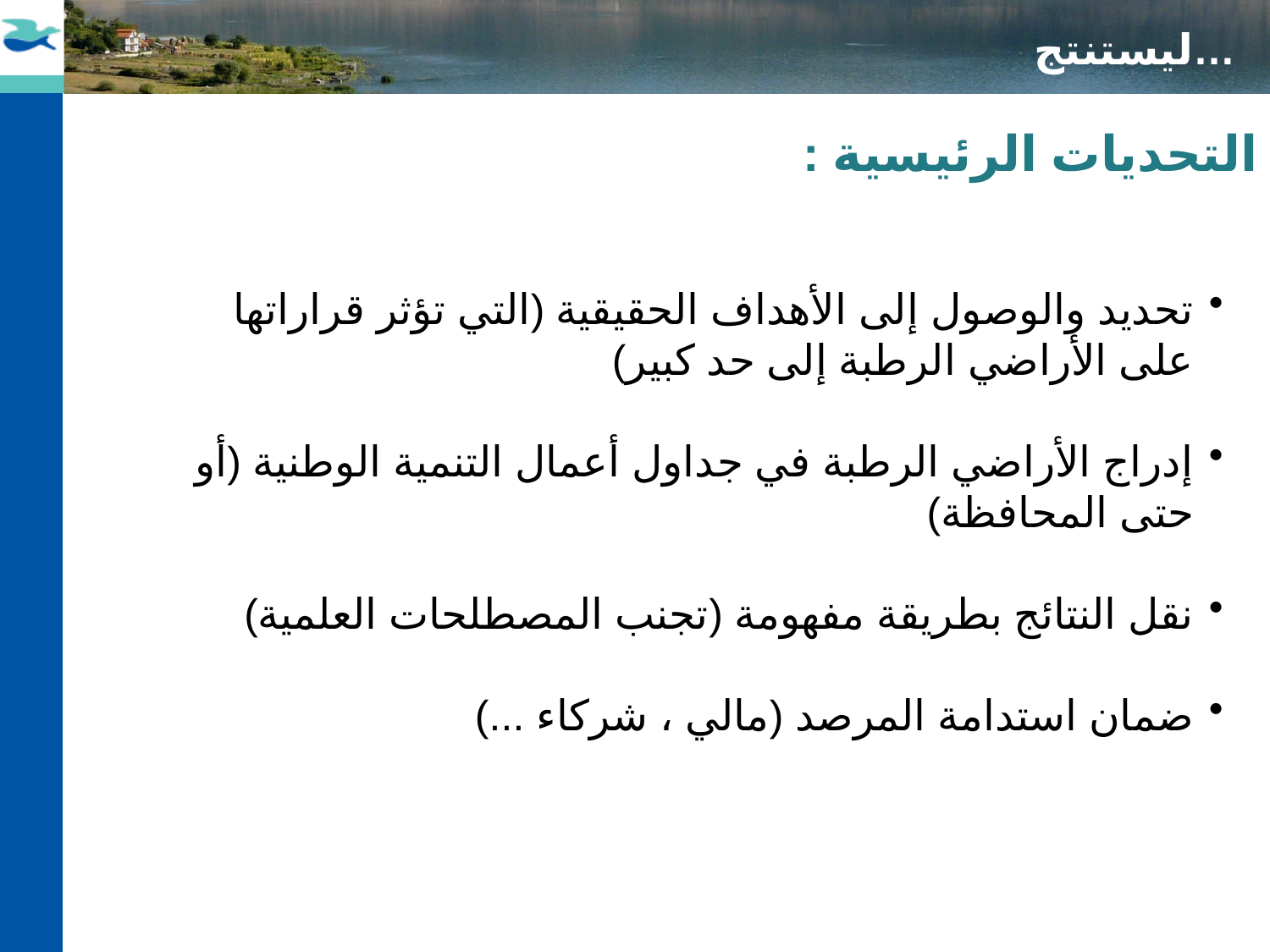

# ليستنتج…

التحديات الرئيسية :

تحديد والوصول إلى الأهداف الحقيقية (التي تؤثر قراراتها على الأراضي الرطبة إلى حد كبير)

إدراج الأراضي الرطبة في جداول أعمال التنمية الوطنية (أو حتى المحافظة)

نقل النتائج بطريقة مفهومة (تجنب المصطلحات العلمية)

ضمان استدامة المرصد (مالي ، شركاء ...)